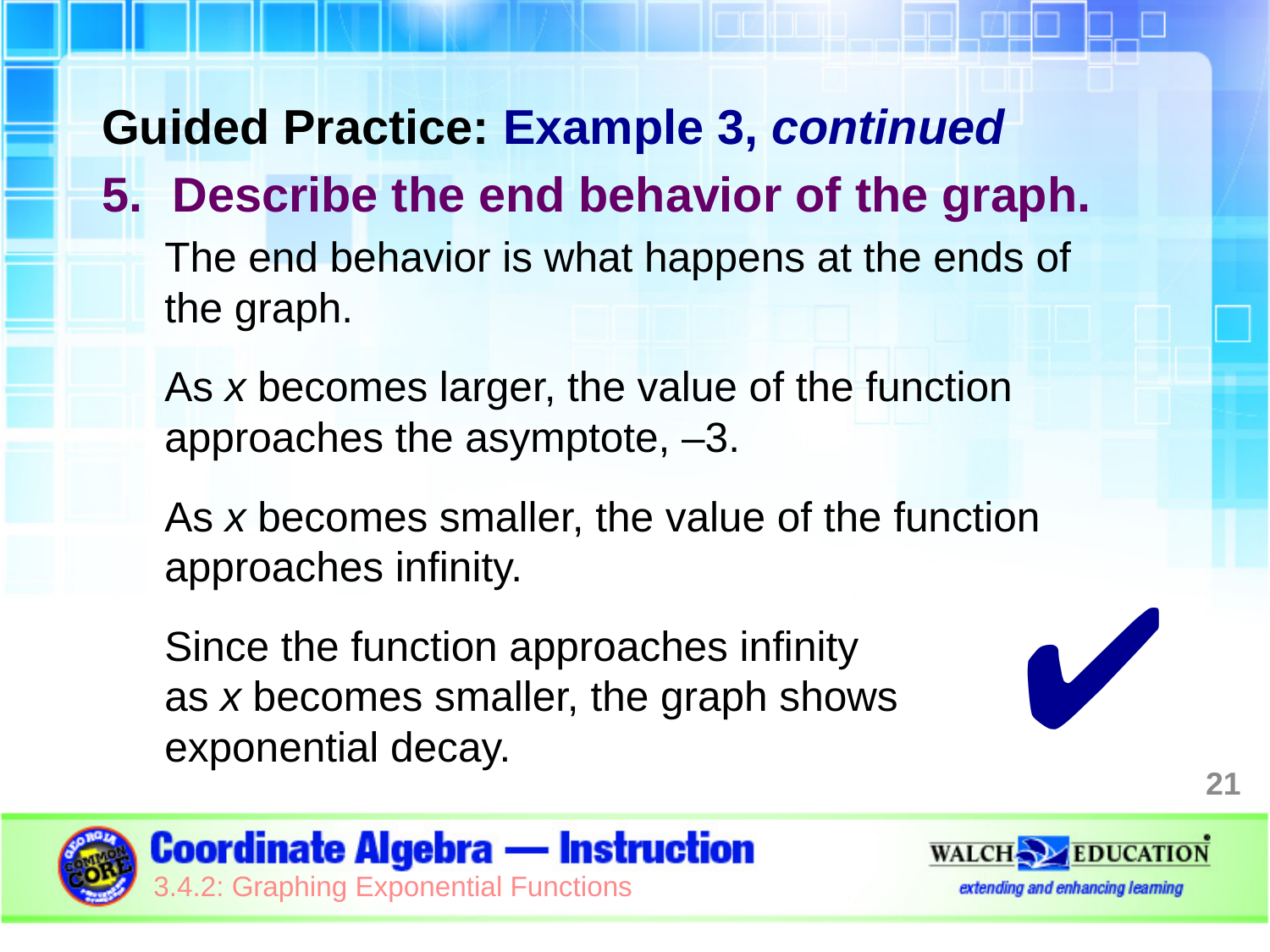

Guided Practice: Example 3, continued
Describe the end behavior of the graph.
The end behavior is what happens at the ends of
the graph.
As x becomes larger, the value of the function approaches the asymptote, –3.
As x becomes smaller, the value of the function approaches infinity.
Since the function approaches infinity
as x becomes smaller, the graph shows
exponential decay.
✔
21
3.4.2: Graphing Exponential Functions